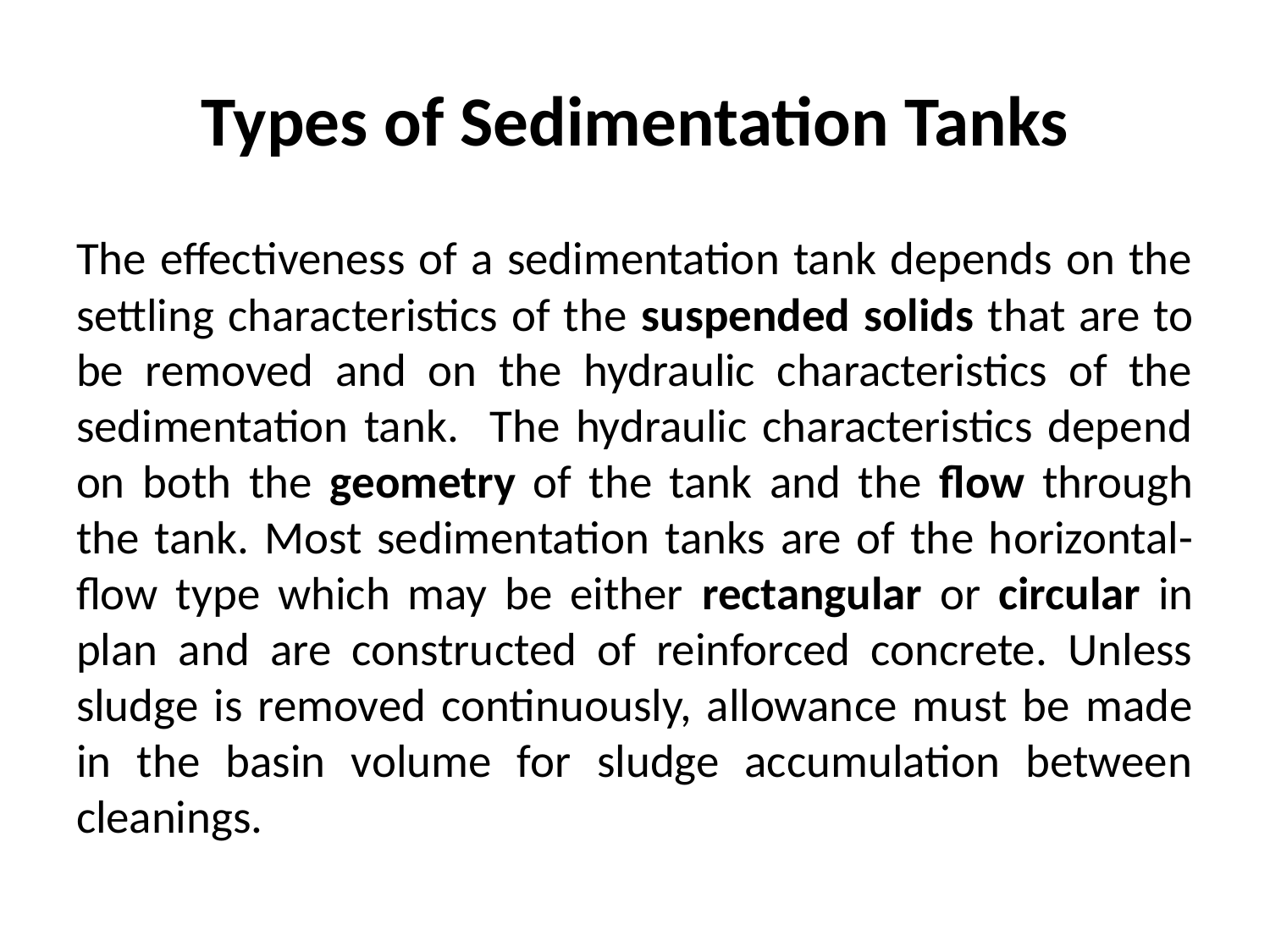

# Types of Sedimentation Tanks
The effectiveness of a sedimentation tank depends on the settling characteristics of the suspended solids that are to be removed and on the hydraulic characteristics of the sedimentation tank.  The hydraulic characteristics depend on both the geometry of the tank and the flow through the tank. Most sedimentation tanks are of the horizontal-flow type which may be either rectangular or circular in plan and are constructed of reinforced concrete. Unless sludge is removed continuously, allowance must be made in the basin volume for sludge accumulation between cleanings.